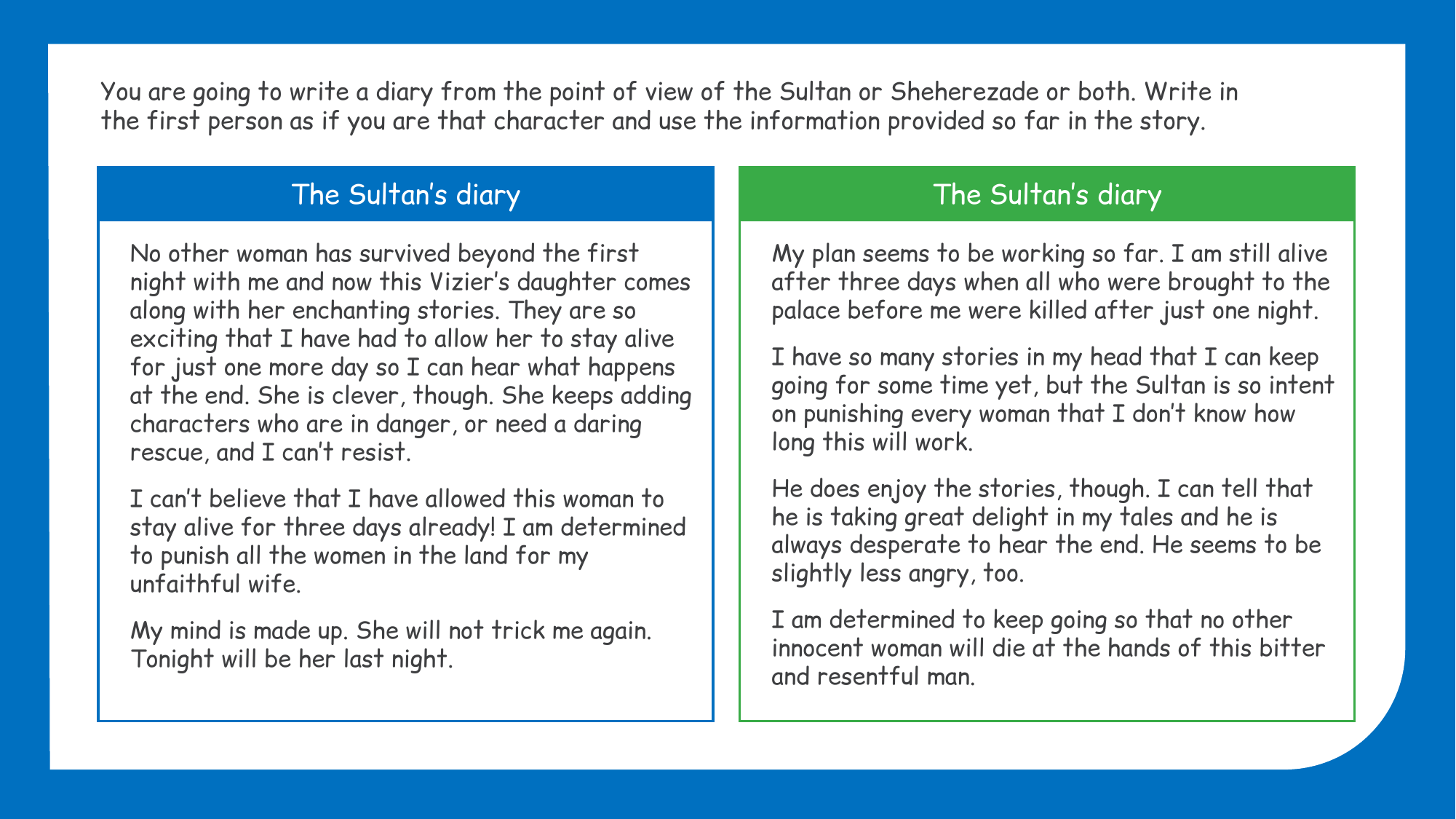

You are going to write a diary from the point of view of the Sultan or Sheherezade or both. Write in the first person as if you are that character and use the information provided so far in the story.
The Sultan’s diary
The Sultan’s diary

No other woman has survived beyond the first night with me and now this Vizier’s daughter comes along with her enchanting stories. They are so exciting that I have had to allow her to stay alive for just one more day so I can hear what happens at the end. She is clever, though. She keeps adding characters who are in danger, or need a daring rescue, and I can’t resist.
I can’t believe that I have allowed this woman to stay alive for three days already! I am determined to punish all the women in the land for my unfaithful wife.
My mind is made up. She will not trick me again. Tonight will be her last night.
My plan seems to be working so far. I am still alive after three days when all who were brought to the palace before me were killed after just one night.
I have so many stories in my head that I can keep going for some time yet, but the Sultan is so intent on punishing every woman that I don’t know how long this will work.
He does enjoy the stories, though. I can tell that he is taking great delight in my tales and he is always desperate to hear the end. He seems to be slightly less angry, too.
I am determined to keep going so that no other innocent woman will die at the hands of this bitter and resentful man.